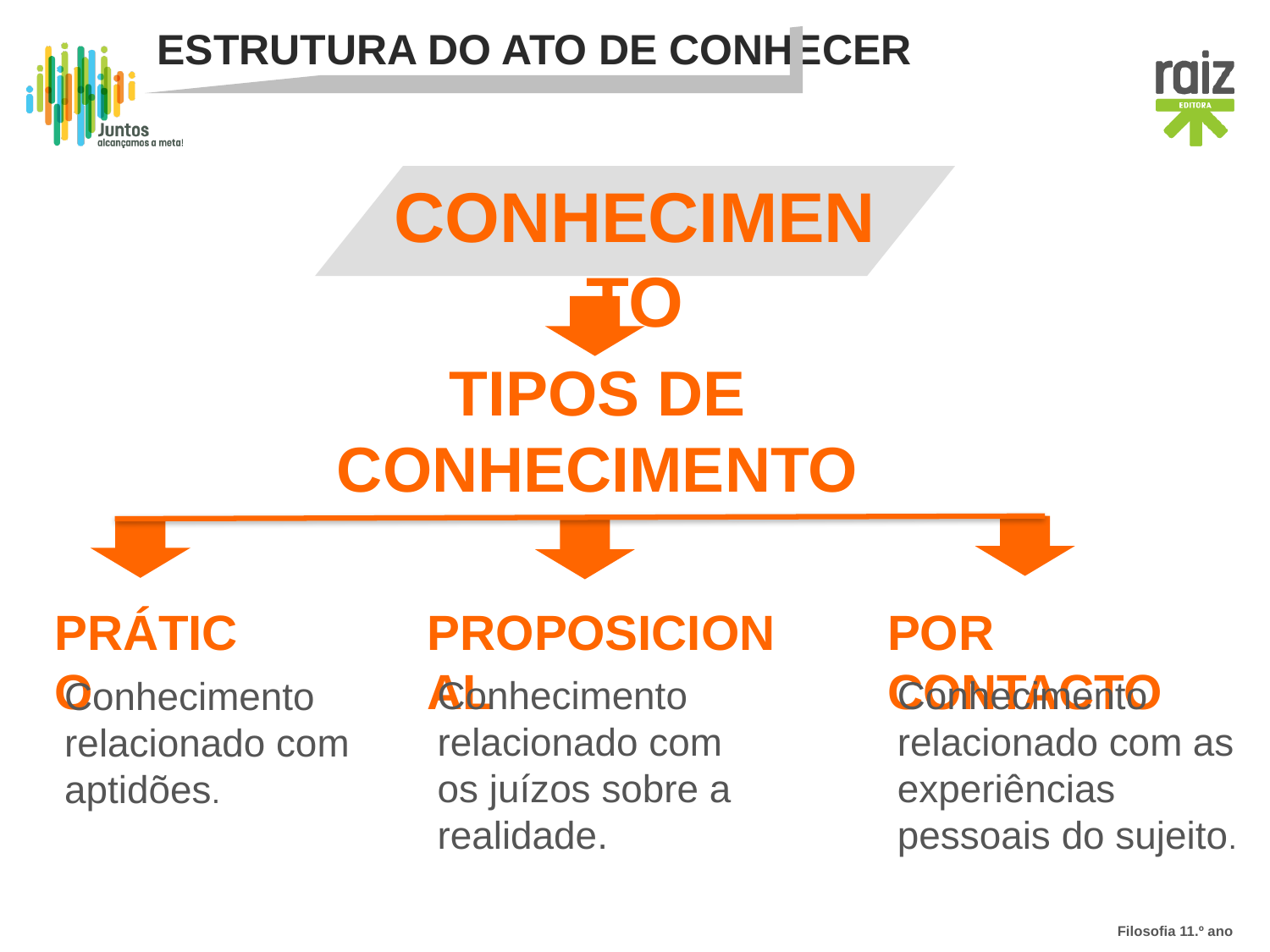

Estrutura do ato de conhecer

Conhecimento

Tipos de conhecimento

Prático
Conhecimento relacionado com aptidões.
Proposicional
Conhecimento relacionado com os juízos sobre a realidade.
Por contacto
Conhecimento relacionado com as experiências pessoais do sujeito.